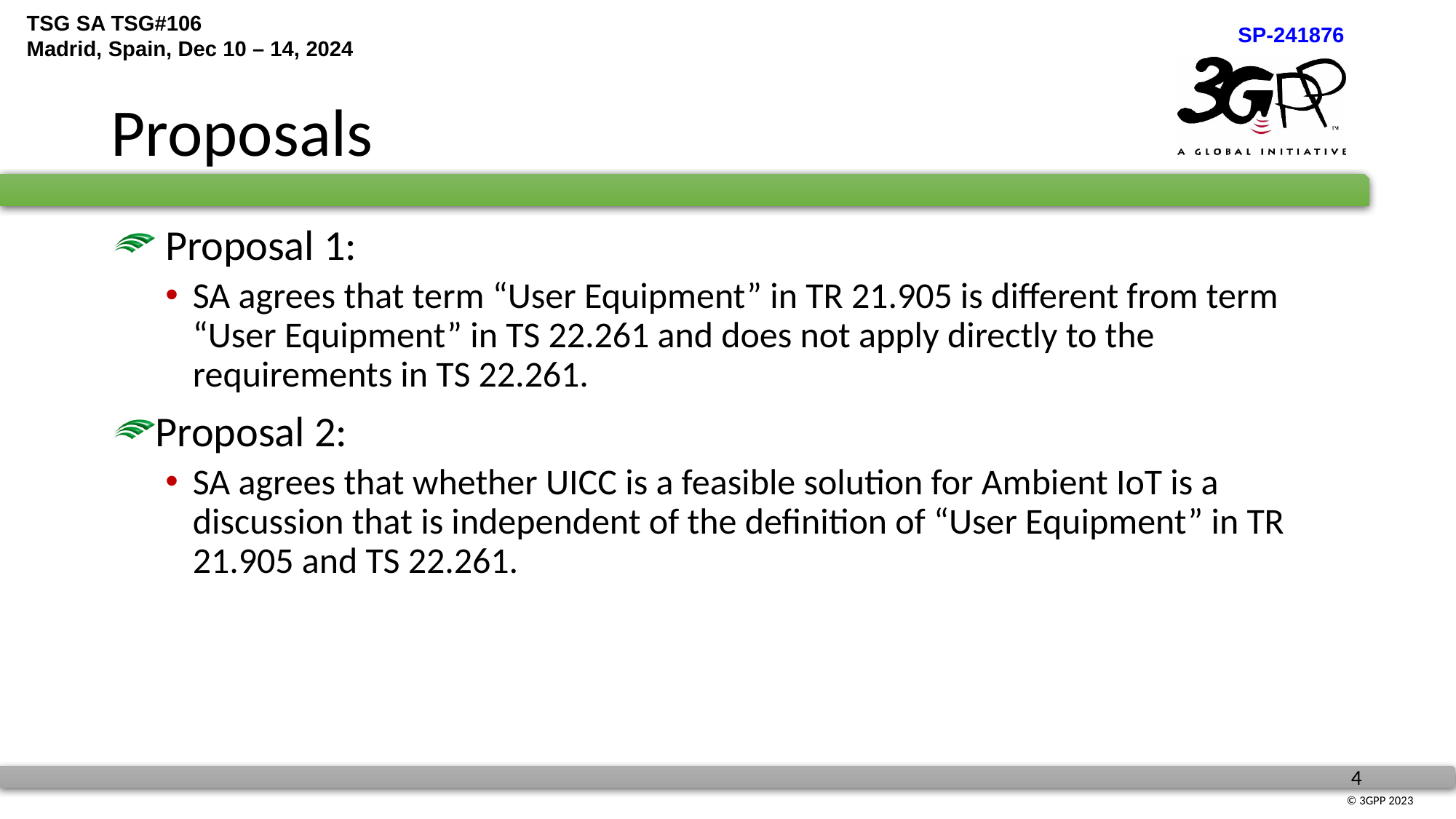

# Proposals
 Proposal 1:
SA agrees that term “User Equipment” in TR 21.905 is different from term “User Equipment” in TS 22.261 and does not apply directly to the requirements in TS 22.261.
Proposal 2:
SA agrees that whether UICC is a feasible solution for Ambient IoT is a discussion that is independent of the definition of “User Equipment” in TR 21.905 and TS 22.261.